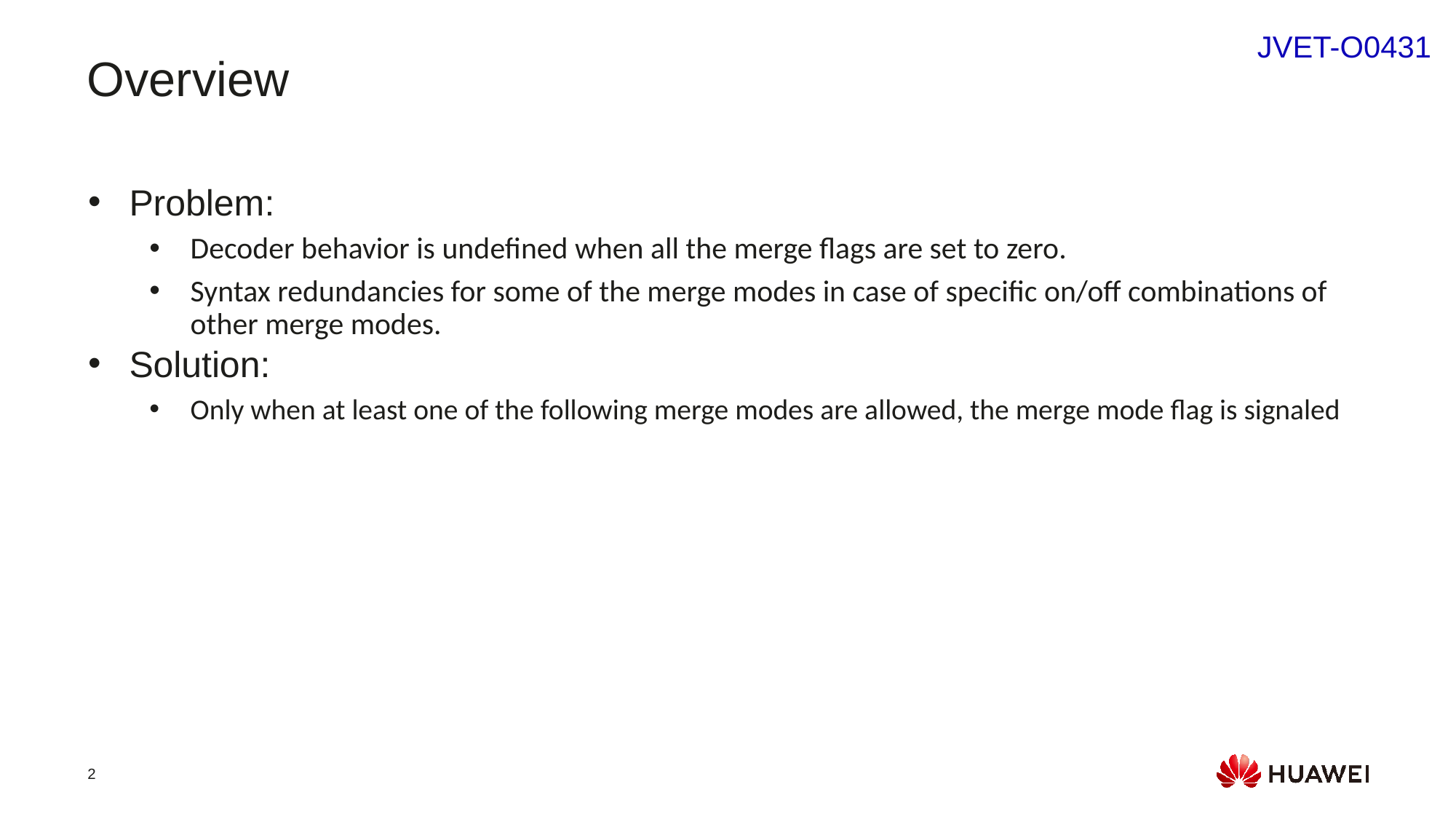

JVET-O0431
Overview
Problem:
Decoder behavior is undefined when all the merge flags are set to zero.
Syntax redundancies for some of the merge modes in case of specific on/off combinations of other merge modes.
Solution:
Only when at least one of the following merge modes are allowed, the merge mode flag is signaled